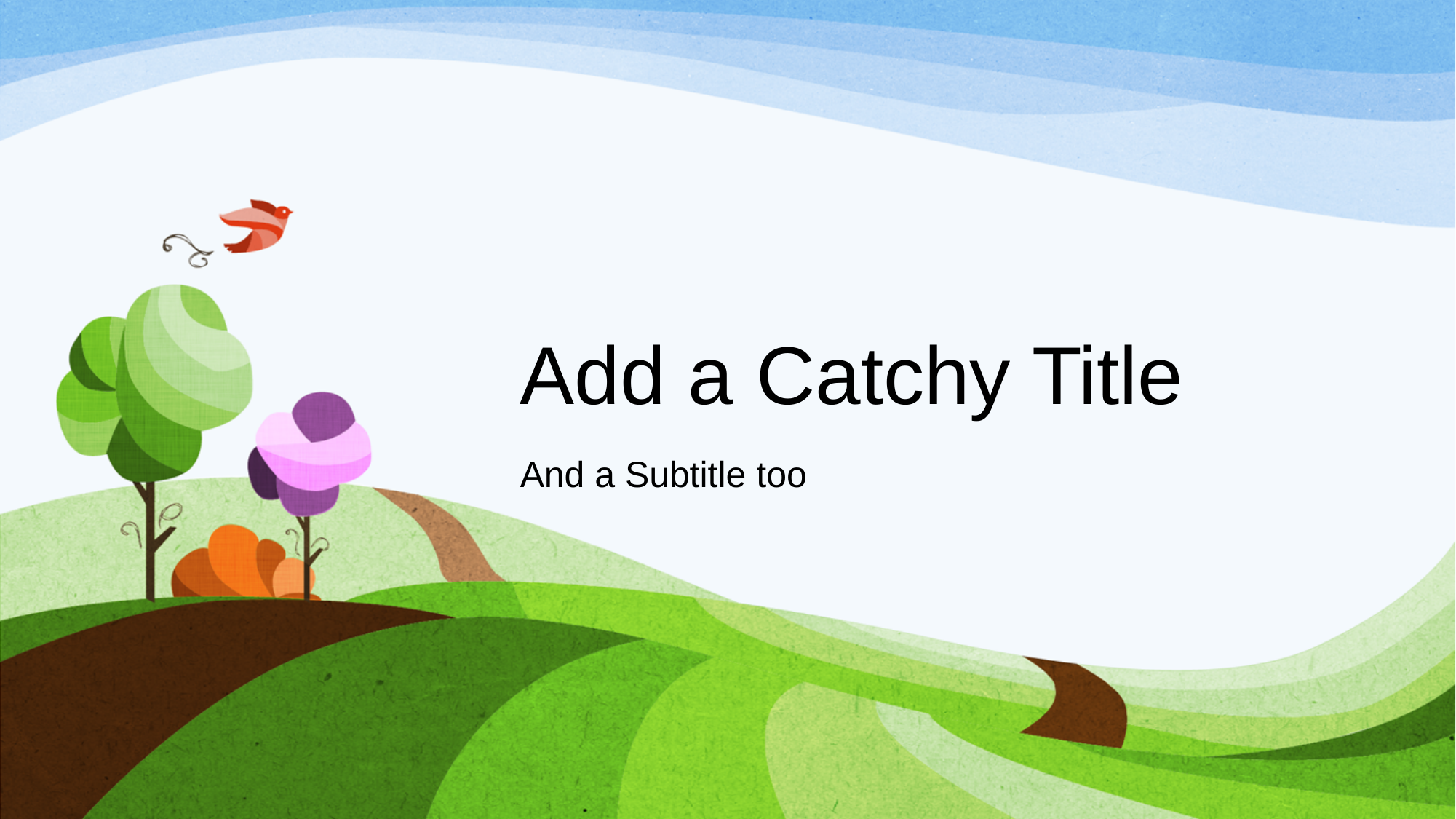

# Add a Catchy Title
And a Subtitle too